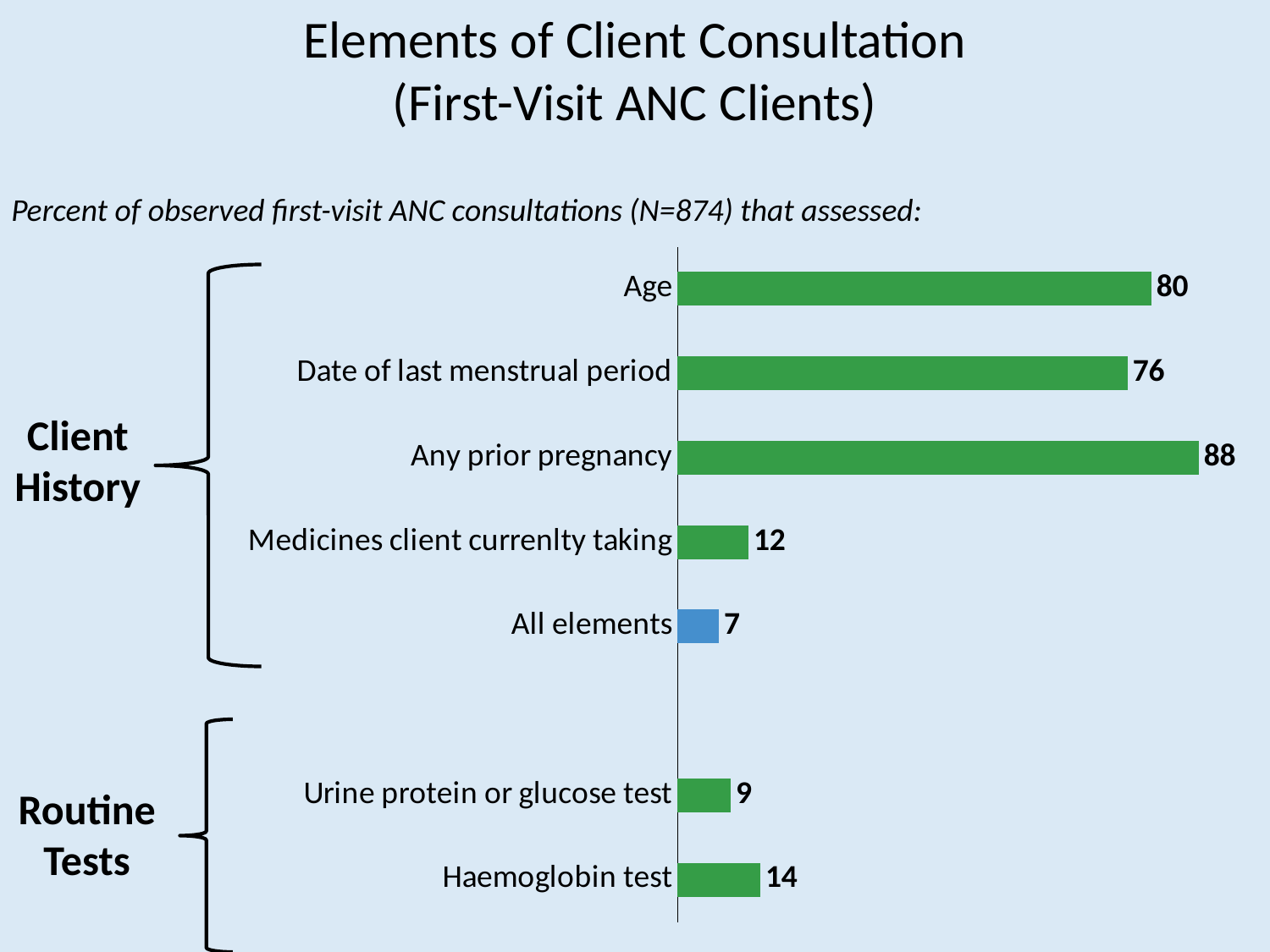

# Elements of Client Consultation (First-Visit ANC Clients)
Percent of observed first-visit ANC consultations (N=874) that assessed:

### Chart

| Category | Series 1 |
|---|---|
| Haemoglobin test | 14.0 |
| Urine protein or glucose test | 9.0 |
|  | None |
| All elements | 7.0 |
| Medicines client currenlty taking | 12.0 |
| Any prior pregnancy | 88.0 |
| Date of last menstrual period | 76.0 |
| Age | 80.0 |
Client History

Routine
Tests